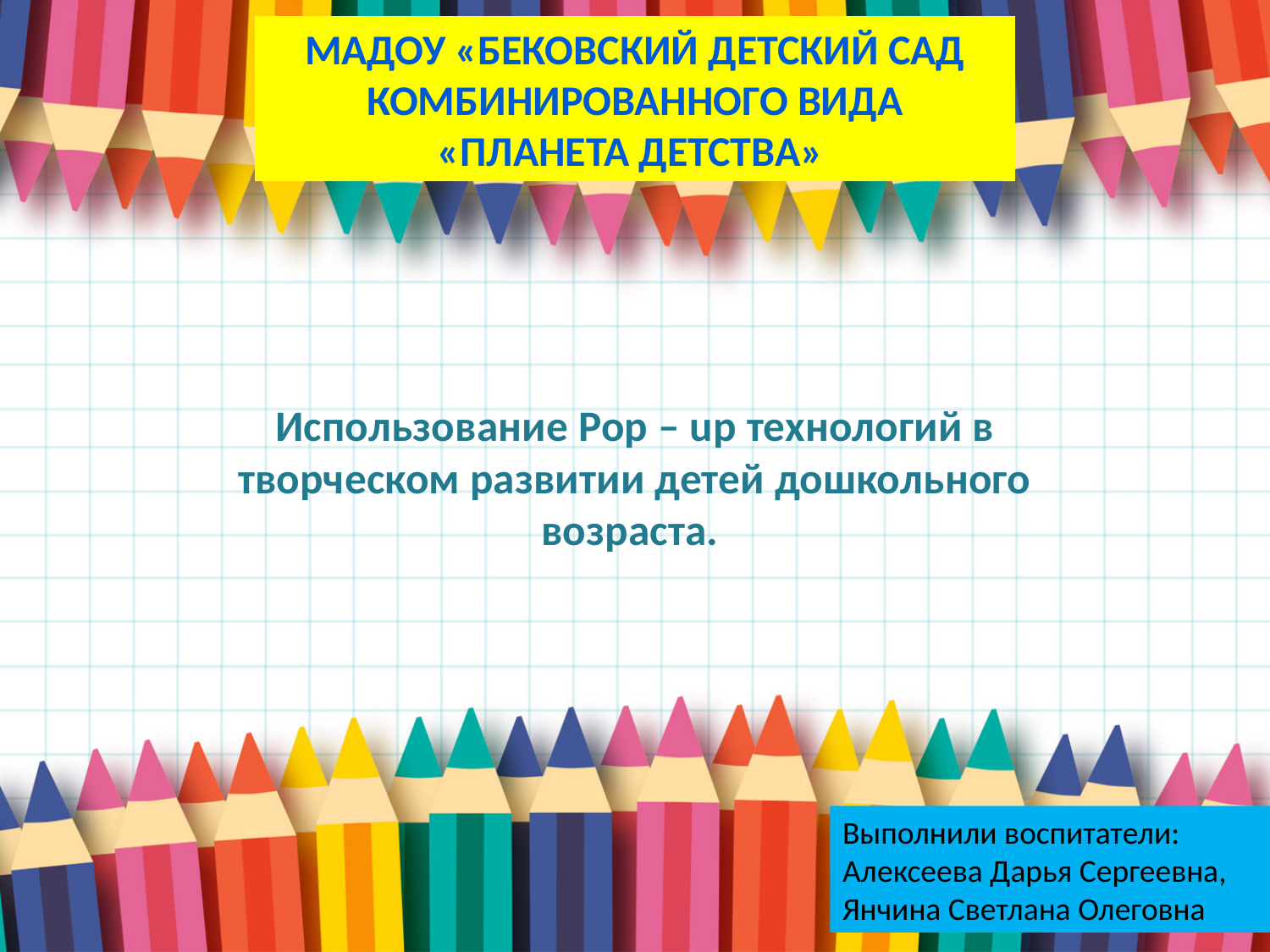

МАДОУ «Бековский детский сад комбинированного вида «Планета детства»
# Использование Pop – up технологий в творческом развитии детей дошкольного возраста.
Выполнили воспитатели:
Алексеева Дарья Сергеевна,
Янчина Светлана Олеговна